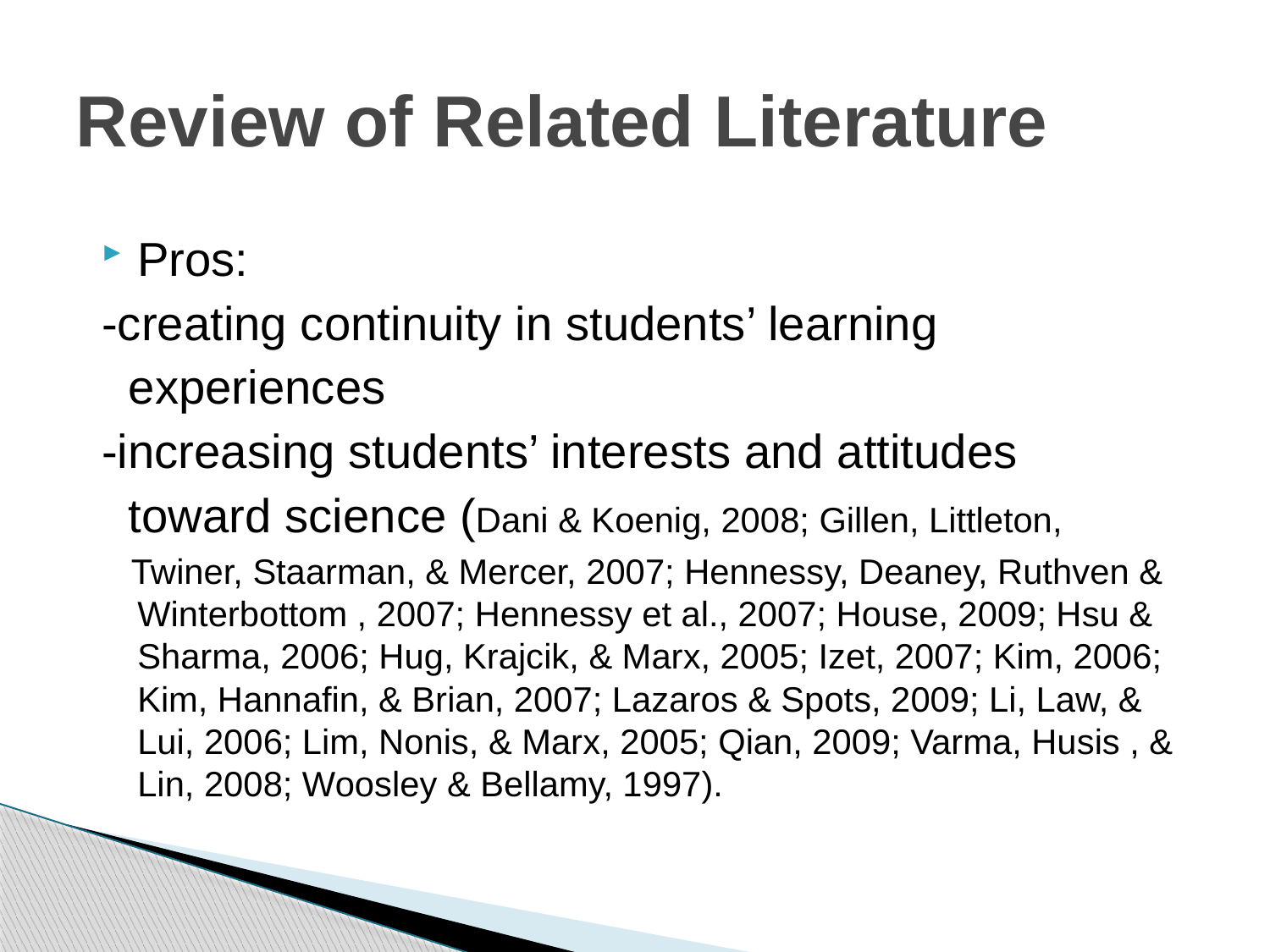

# Review of Related Literature
Pros:
-creating continuity in students’ learning
  experiences
-increasing students’ interests and attitudes
  toward science (Dani & Koenig, 2008; Gillen, Littleton,
   Twiner, Staarman, & Mercer, 2007; Hennessy, Deaney, Ruthven & Winterbottom , 2007; Hennessy et al., 2007; House, 2009; Hsu & Sharma, 2006; Hug, Krajcik, & Marx, 2005; Izet, 2007; Kim, 2006; Kim, Hannafin, & Brian, 2007; Lazaros & Spots, 2009; Li, Law, & Lui, 2006; Lim, Nonis, & Marx, 2005; Qian, 2009; Varma, Husis , & Lin, 2008; Woosley & Bellamy, 1997).